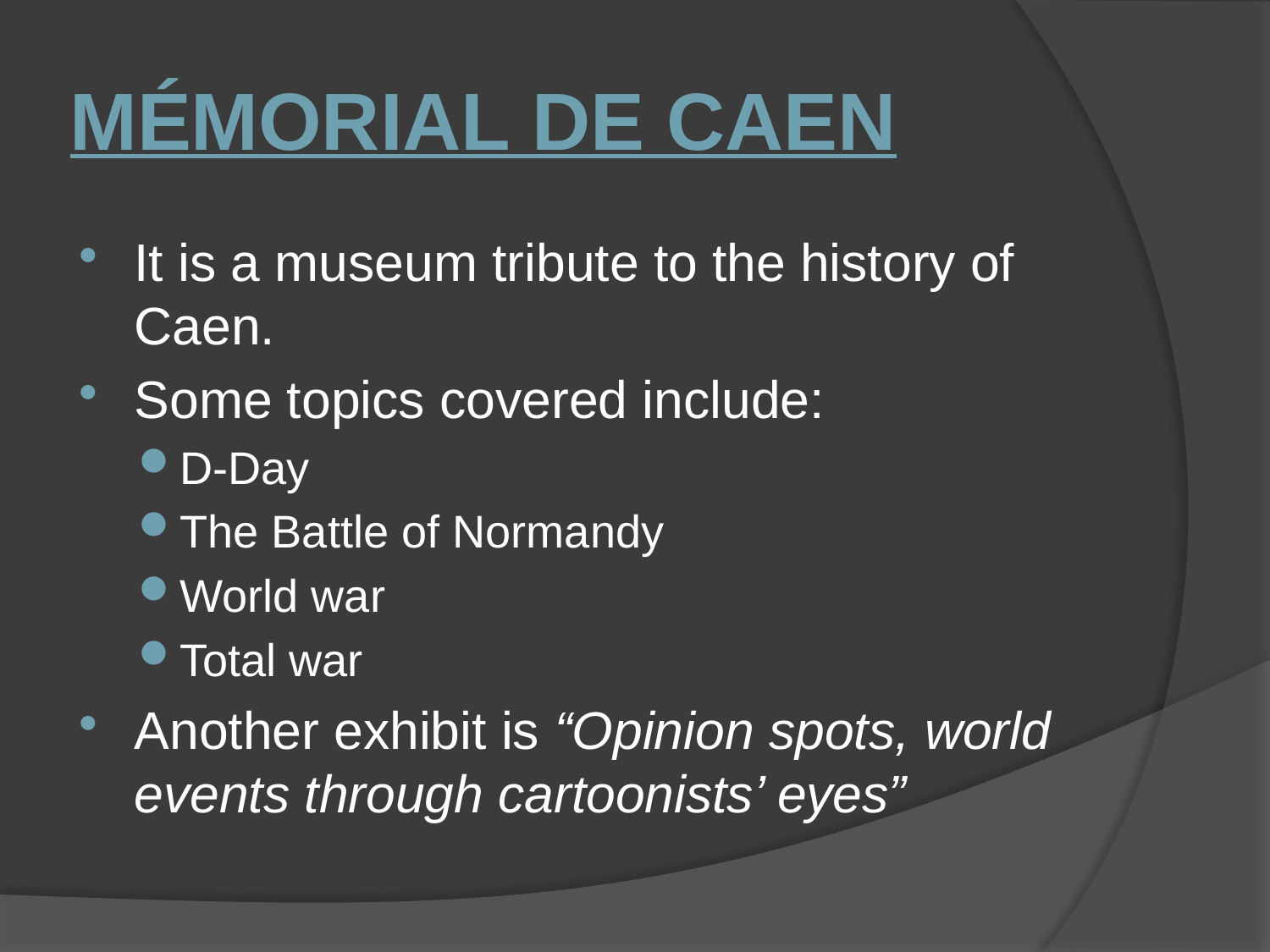

# Mémorial de Caen
It is a museum tribute to the history of Caen.
Some topics covered include:
D-Day
The Battle of Normandy
World war
Total war
Another exhibit is “Opinion spots, world events through cartoonists’ eyes”